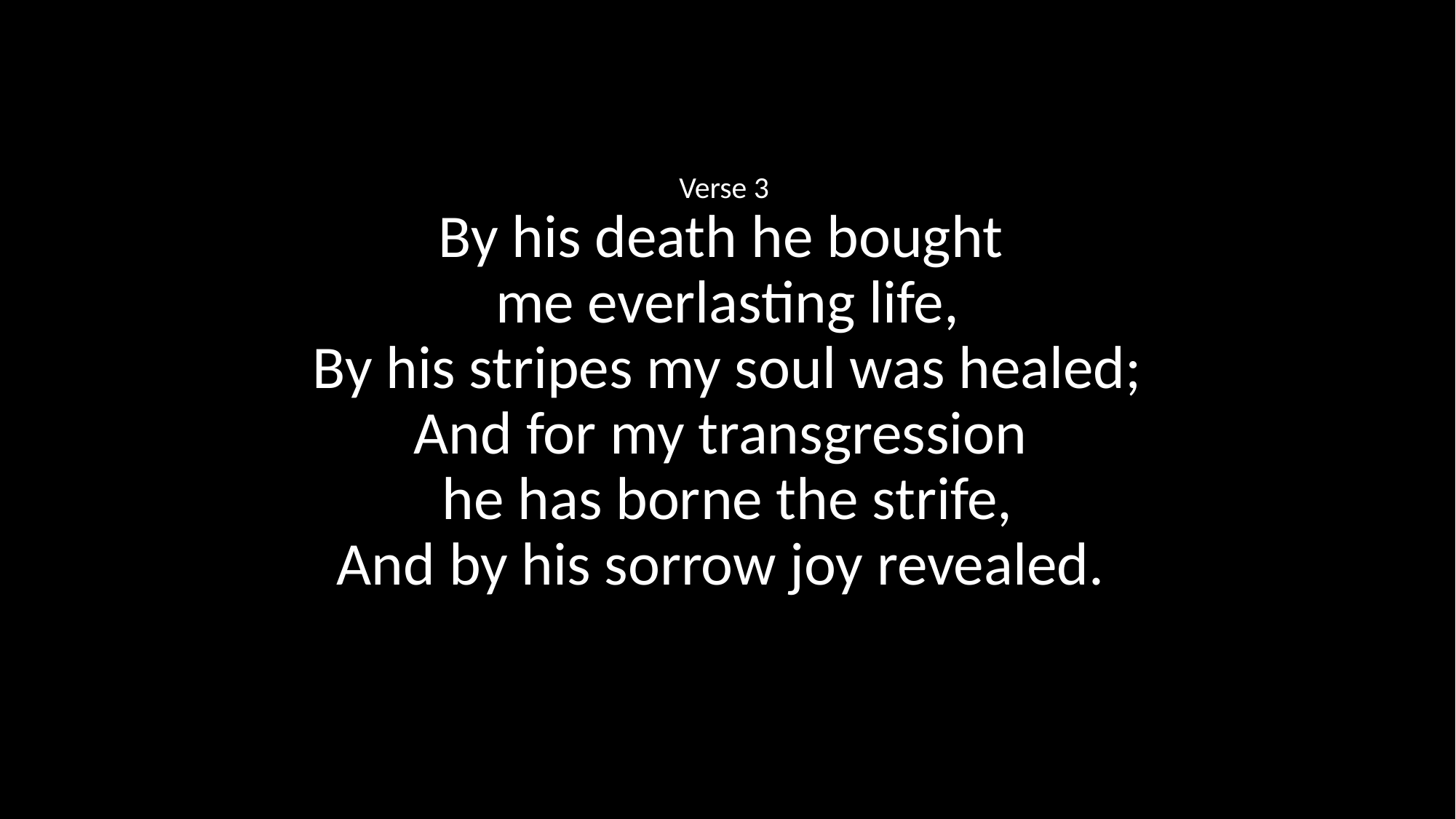

Verse 3
By his death he bought
me everlasting life,
By his stripes my soul was healed;
And for my transgression
he has borne the strife,
And by his sorrow joy revealed.